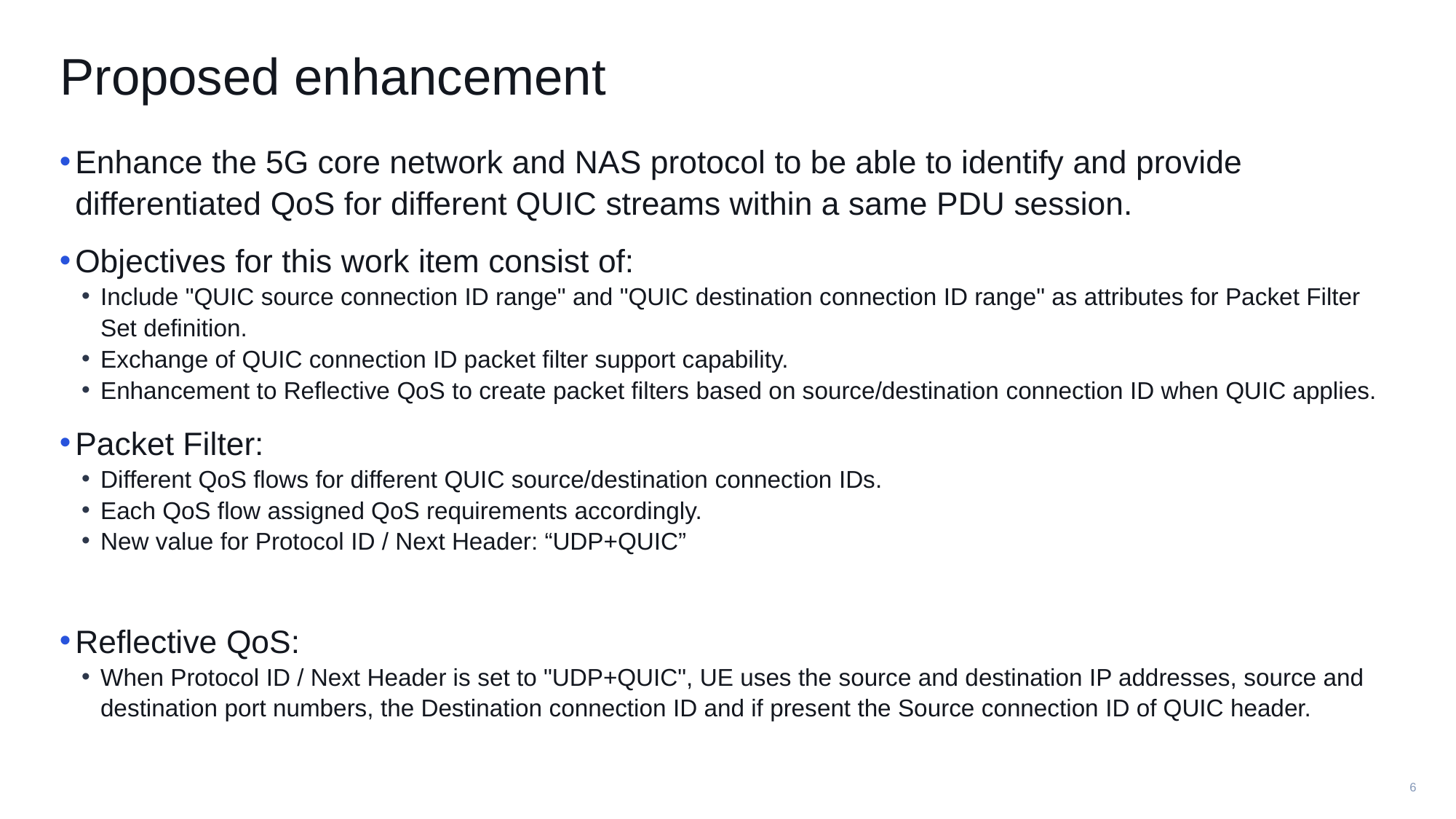

# Proposed enhancement
Enhance the 5G core network and NAS protocol to be able to identify and provide differentiated QoS for different QUIC streams within a same PDU session.
Objectives for this work item consist of:
Include "QUIC source connection ID range" and "QUIC destination connection ID range" as attributes for Packet Filter Set definition.
Exchange of QUIC connection ID packet filter support capability.
Enhancement to Reflective QoS to create packet filters based on source/destination connection ID when QUIC applies.
Packet Filter:
Different QoS flows for different QUIC source/destination connection IDs.
Each QoS flow assigned QoS requirements accordingly.
New value for Protocol ID / Next Header: “UDP+QUIC”

Reflective QoS:
When Protocol ID / Next Header is set to "UDP+QUIC", UE uses the source and destination IP addresses, source and destination port numbers, the Destination connection ID and if present the Source connection ID of QUIC header.